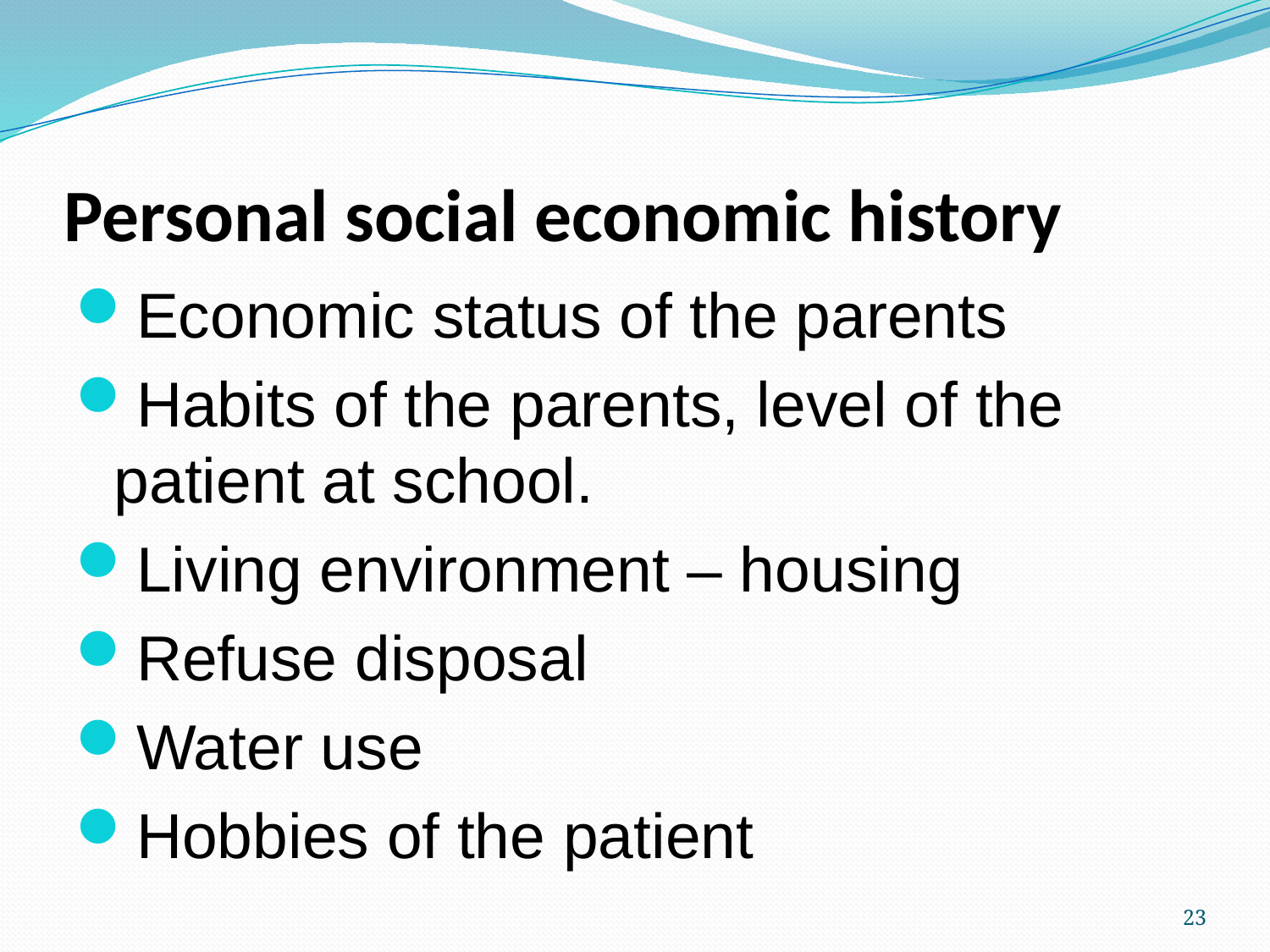

# Personal social economic history
Economic status of the parents
Habits of the parents, level of the patient at school.
Living environment – housing
Refuse disposal
Water use
Hobbies of the patient
23